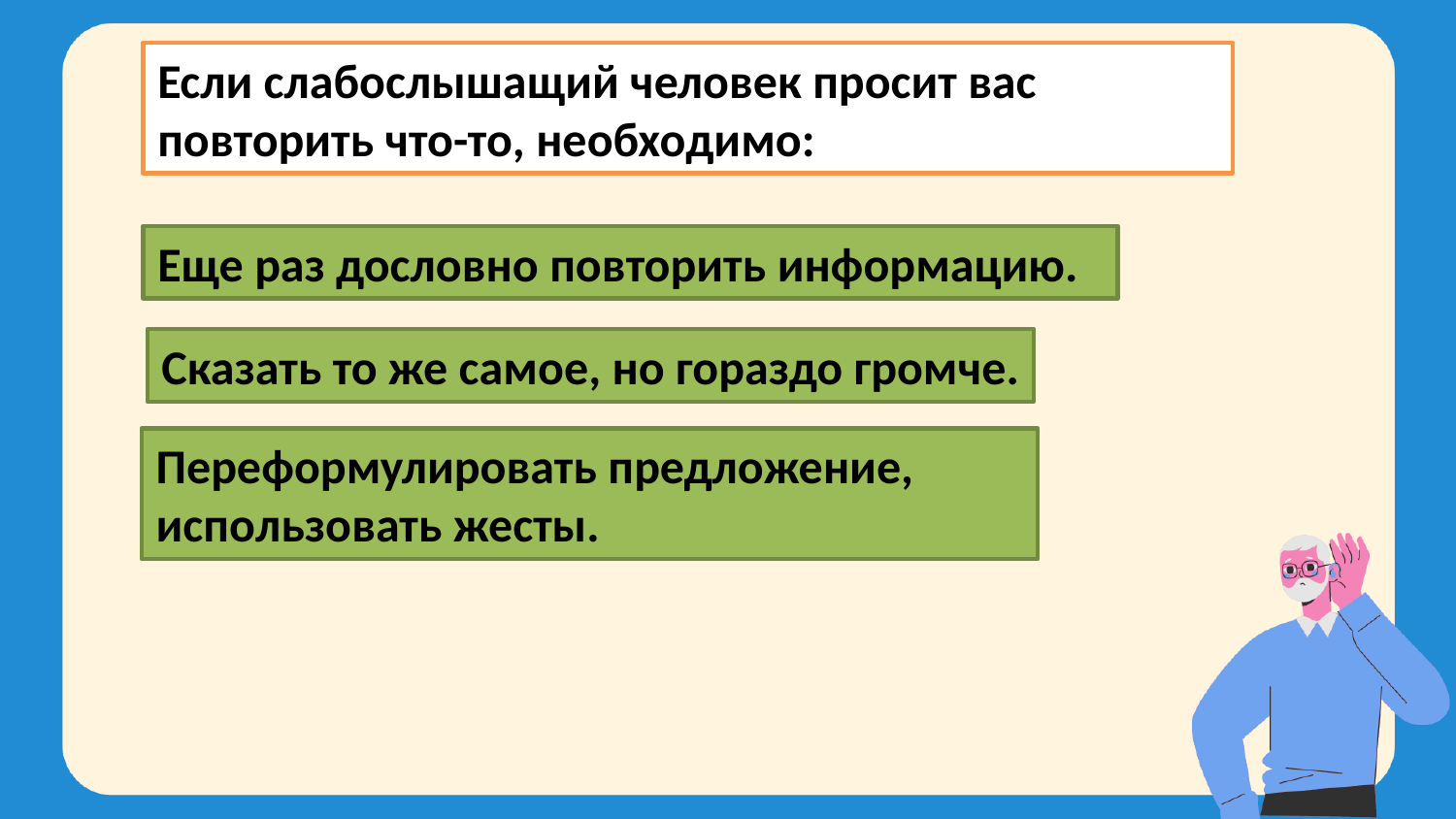

Если слабослышащий человек просит вас повторить что-то, необходимо:
Еще раз дословно повторить информацию.
Сказать то же самое, но гораздо громче.
Переформулировать предложение,
использовать жесты.